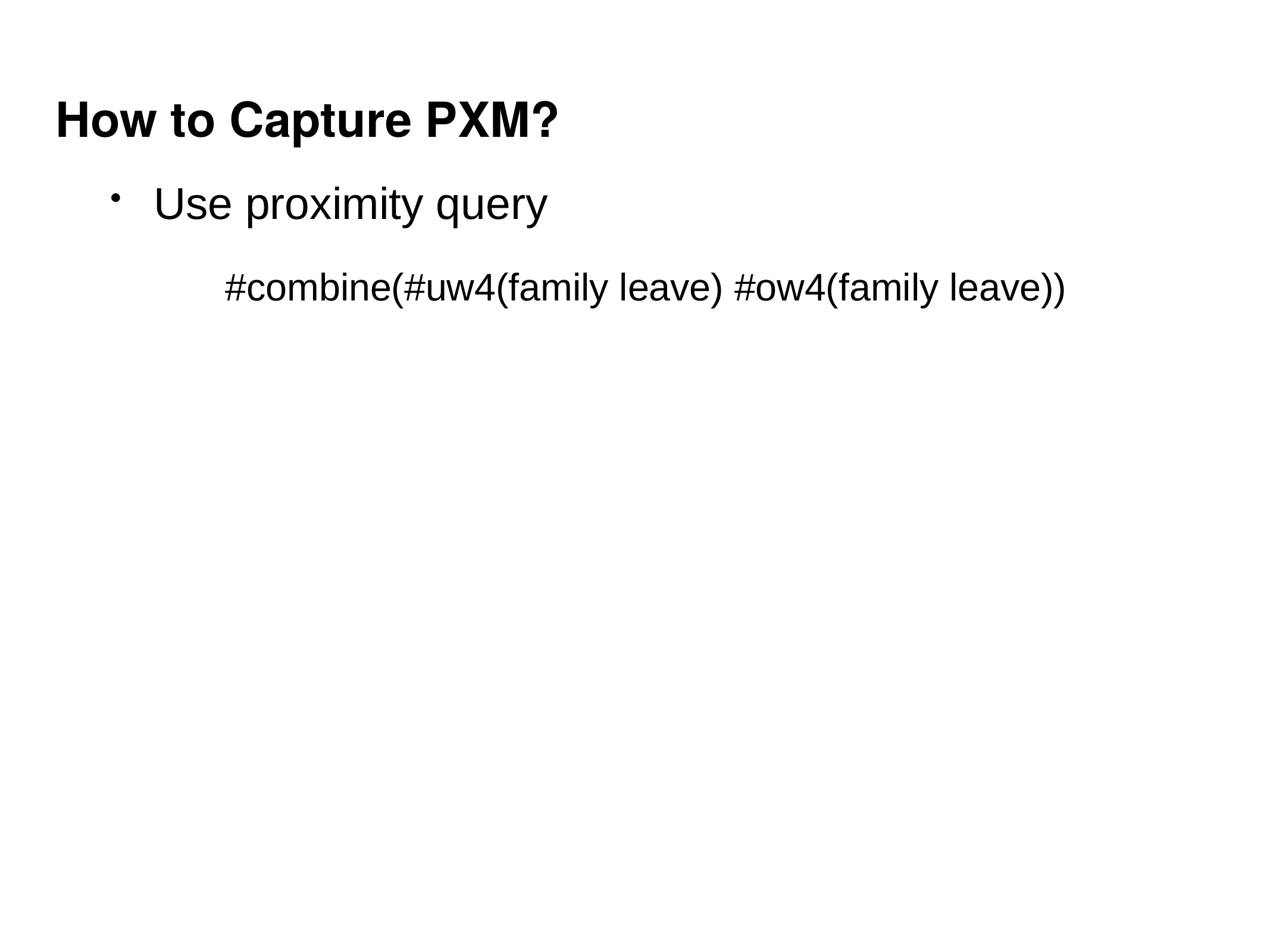

# How to Capture PXM?
Use proximity query
#combine(#uw4(family leave) #ow4(family leave))
157